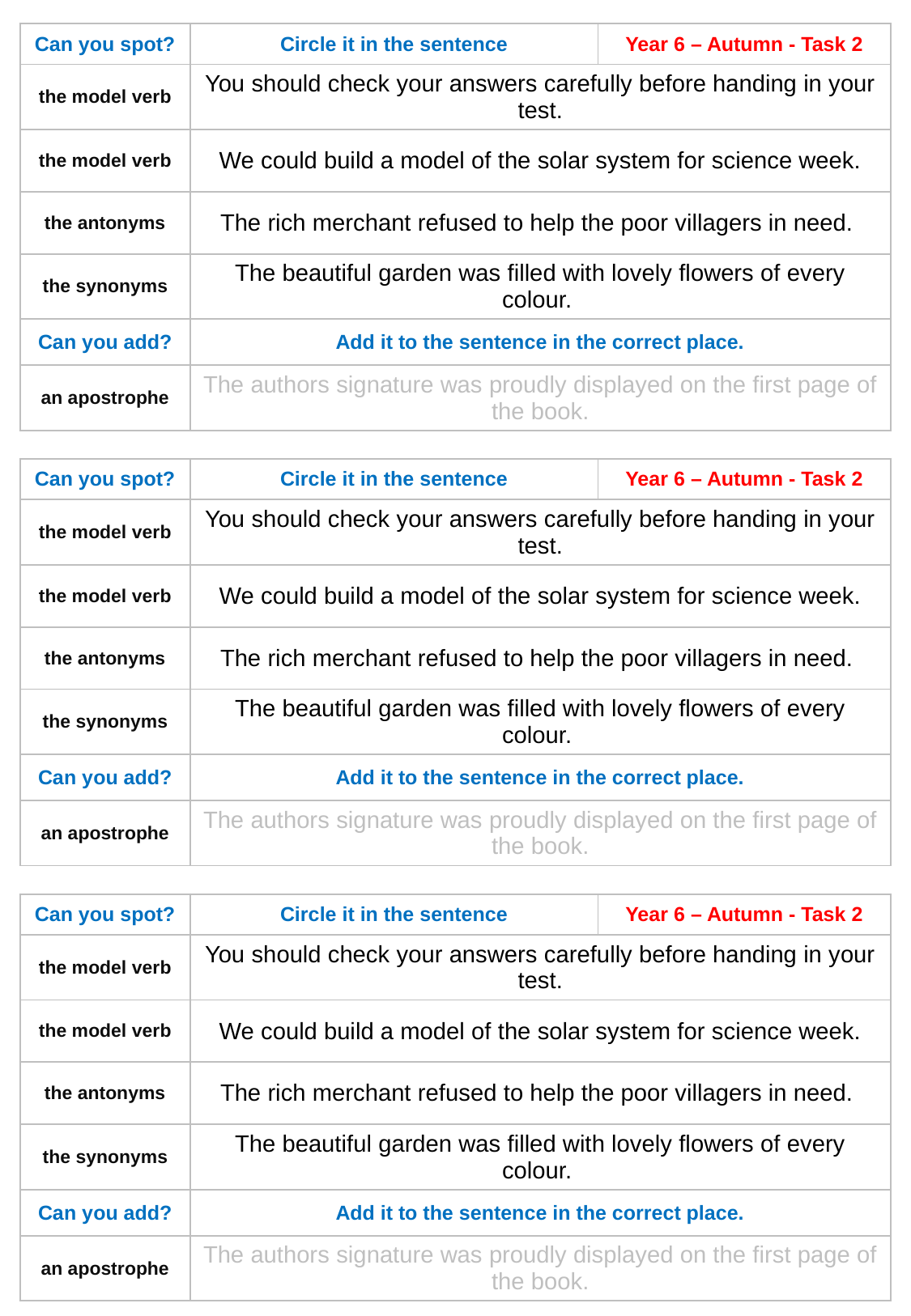

| Can you spot? | Circle it in the sentence | Year 6 – Autumn - Task 2 |
| --- | --- | --- |
| the model verb | You should check your answers carefully before handing in your test. |  |
| the model verb | We could build a model of the solar system for science week. |  |
| the antonyms | The rich merchant refused to help the poor villagers in need. |  |
| the synonyms | The beautiful garden was filled with lovely flowers of every colour. |  |
| Can you add? | Add it to the sentence in the correct place. |  |
| an apostrophe | The authors signature was proudly displayed on the first page of the book. |  |
| Can you spot? | Circle it in the sentence | Year 6 – Autumn - Task 2 |
| --- | --- | --- |
| the model verb | You should check your answers carefully before handing in your test. |  |
| the model verb | We could build a model of the solar system for science week. |  |
| the antonyms | The rich merchant refused to help the poor villagers in need. |  |
| the synonyms | The beautiful garden was filled with lovely flowers of every colour. |  |
| Can you add? | Add it to the sentence in the correct place. |  |
| an apostrophe | The authors signature was proudly displayed on the first page of the book. |  |
| Can you spot? | Circle it in the sentence | Year 6 – Autumn - Task 2 |
| --- | --- | --- |
| the model verb | You should check your answers carefully before handing in your test. |  |
| the model verb | We could build a model of the solar system for science week. |  |
| the antonyms | The rich merchant refused to help the poor villagers in need. |  |
| the synonyms | The beautiful garden was filled with lovely flowers of every colour. |  |
| Can you add? | Add it to the sentence in the correct place. |  |
| an apostrophe | The authors signature was proudly displayed on the first page of the book. |  |